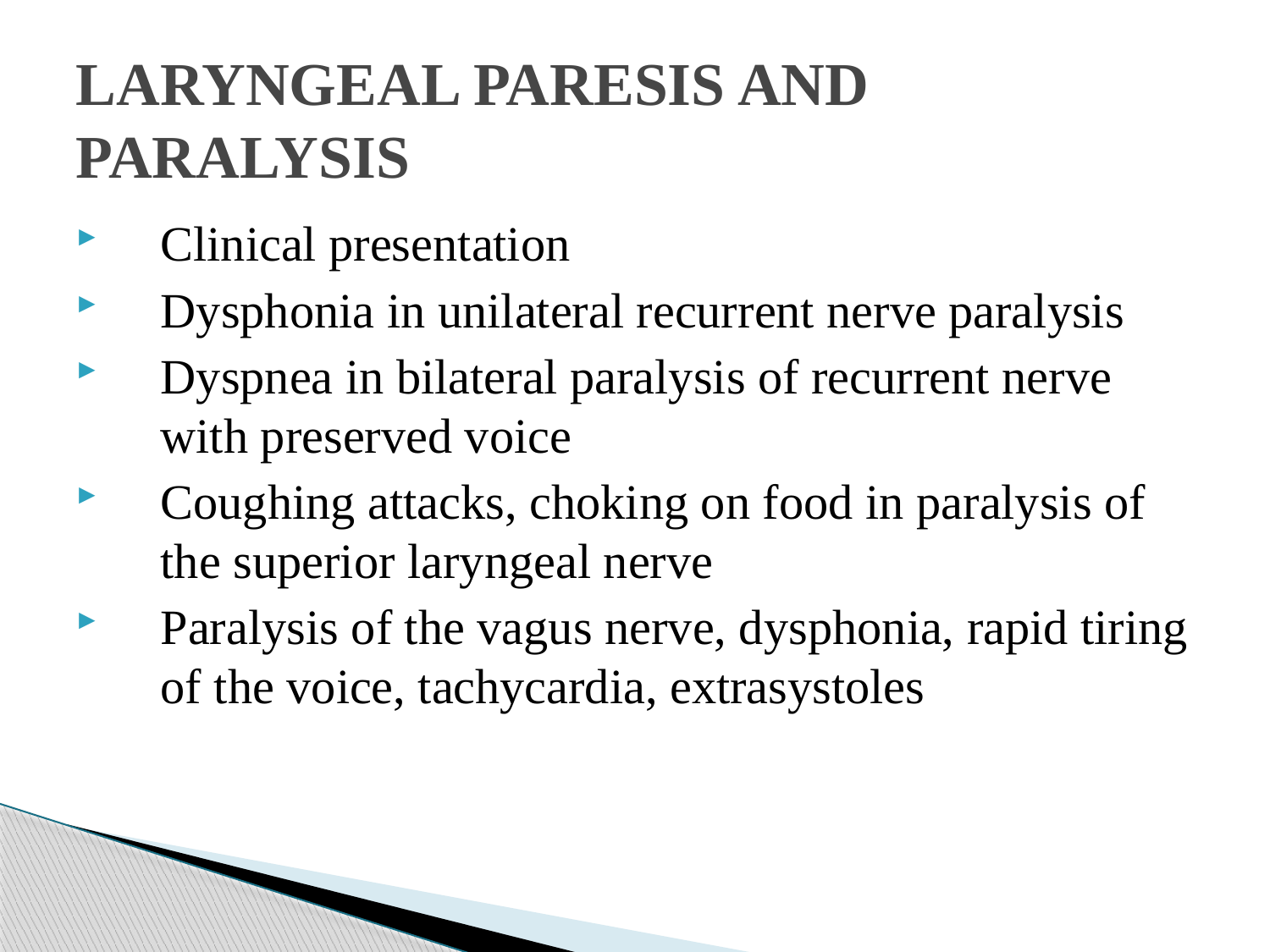

# LARYNGEAL PARESIS AND PARALYSIS
Clinical presentation
Dysphonia in unilateral recurrent nerve paralysis
Dyspnea in bilateral paralysis of recurrent nerve with preserved voice
Coughing attacks, choking on food in paralysis of the superior laryngeal nerve
Paralysis of the vagus nerve, dysphonia, rapid tiring of the voice, tachycardia, extrasystoles